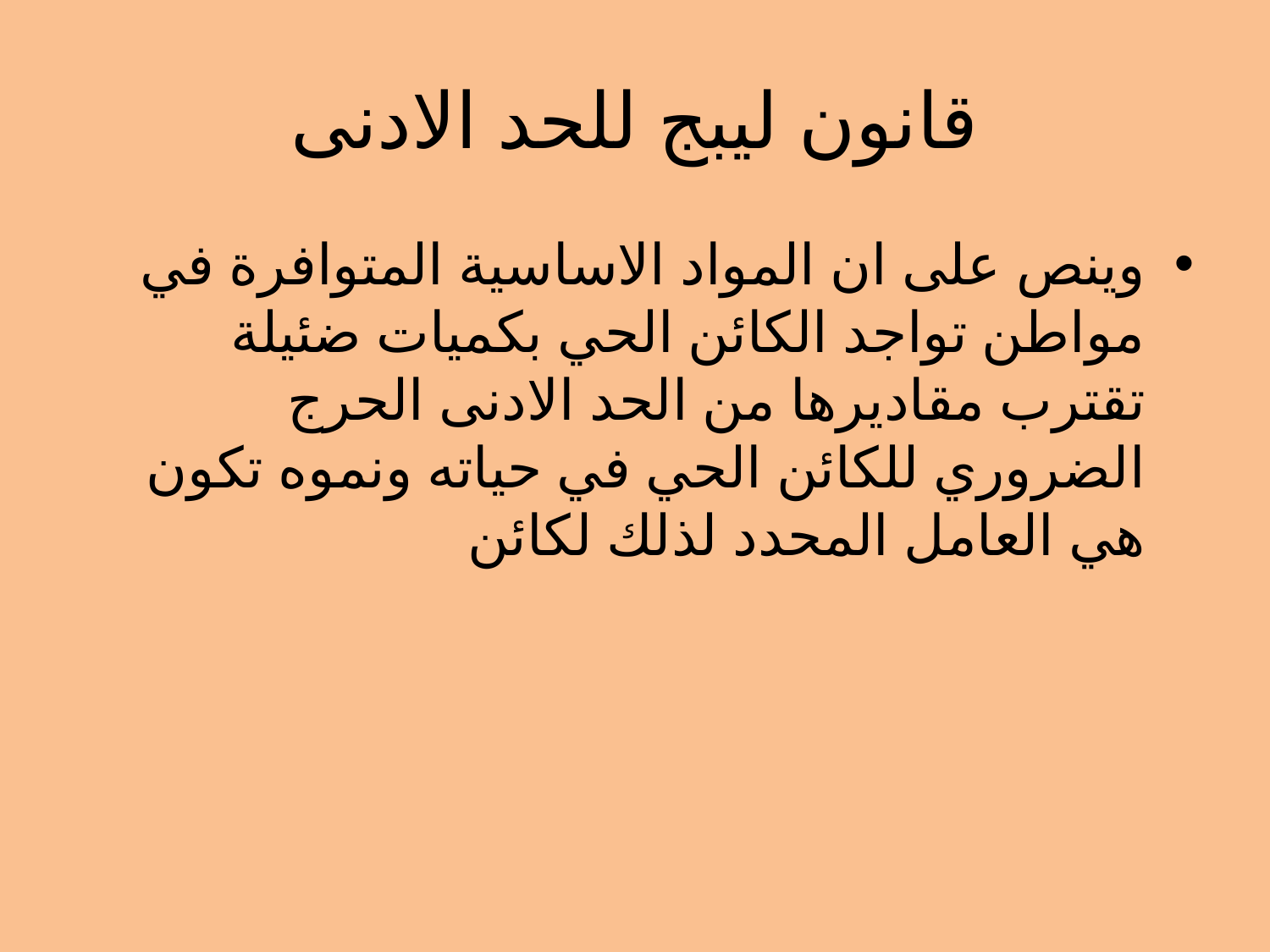

# قانون ليبج للحد الادنى
وينص على ان المواد الاساسية المتوافرة في مواطن تواجد الكائن الحي بكميات ضئيلة تقترب مقاديرها من الحد الادنى الحرج الضروري للكائن الحي في حياته ونموه تكون هي العامل المحدد لذلك لكائن